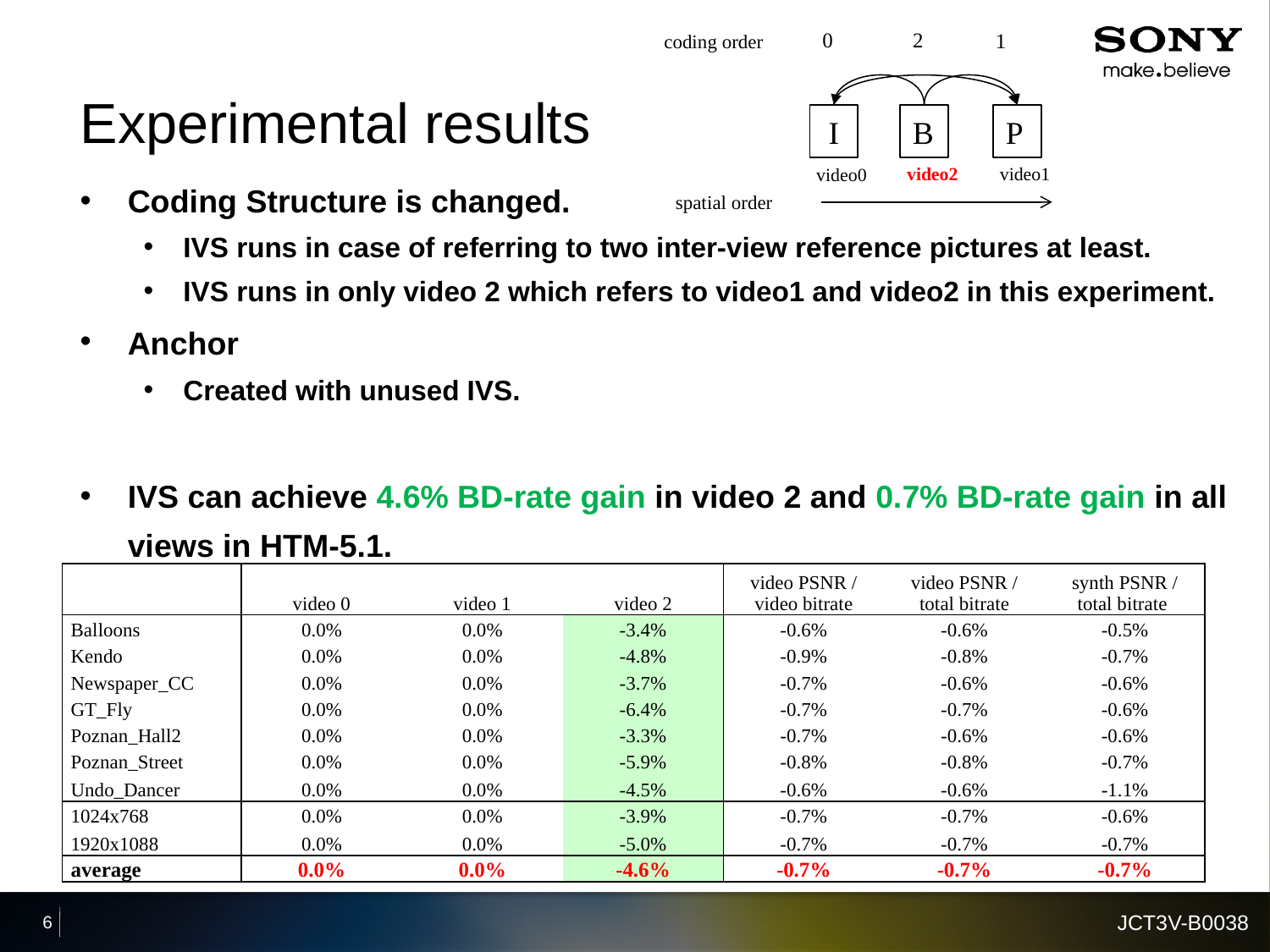

0
2
1
coding order
# Experimental results
I
B
P
video1
video2
video0
Coding Structure is changed.
IVS runs in case of referring to two inter-view reference pictures at least.
IVS runs in only video 2 which refers to video1 and video2 in this experiment.
Anchor
Created with unused IVS.

IVS can achieve 4.6% BD-rate gain in video 2 and 0.7% BD-rate gain in all views in HTM-5.1.
spatial order
|  | video 0 | video 1 | video 2 | video PSNR / video bitrate | video PSNR / total bitrate | synth PSNR / total bitrate |
| --- | --- | --- | --- | --- | --- | --- |
| Balloons | 0.0% | 0.0% | -3.4% | -0.6% | -0.6% | -0.5% |
| Kendo | 0.0% | 0.0% | -4.8% | -0.9% | -0.8% | -0.7% |
| Newspaper\_CC | 0.0% | 0.0% | -3.7% | -0.7% | -0.6% | -0.6% |
| GT\_Fly | 0.0% | 0.0% | -6.4% | -0.7% | -0.7% | -0.6% |
| Poznan\_Hall2 | 0.0% | 0.0% | -3.3% | -0.7% | -0.6% | -0.6% |
| Poznan\_Street | 0.0% | 0.0% | -5.9% | -0.8% | -0.8% | -0.7% |
| Undo\_Dancer | 0.0% | 0.0% | -4.5% | -0.6% | -0.6% | -1.1% |
| 1024x768 | 0.0% | 0.0% | -3.9% | -0.7% | -0.7% | -0.6% |
| 1920x1088 | 0.0% | 0.0% | -5.0% | -0.7% | -0.7% | -0.7% |
| average | 0.0% | 0.0% | -4.6% | -0.7% | -0.7% | -0.7% |
JCT3V-B0038
6